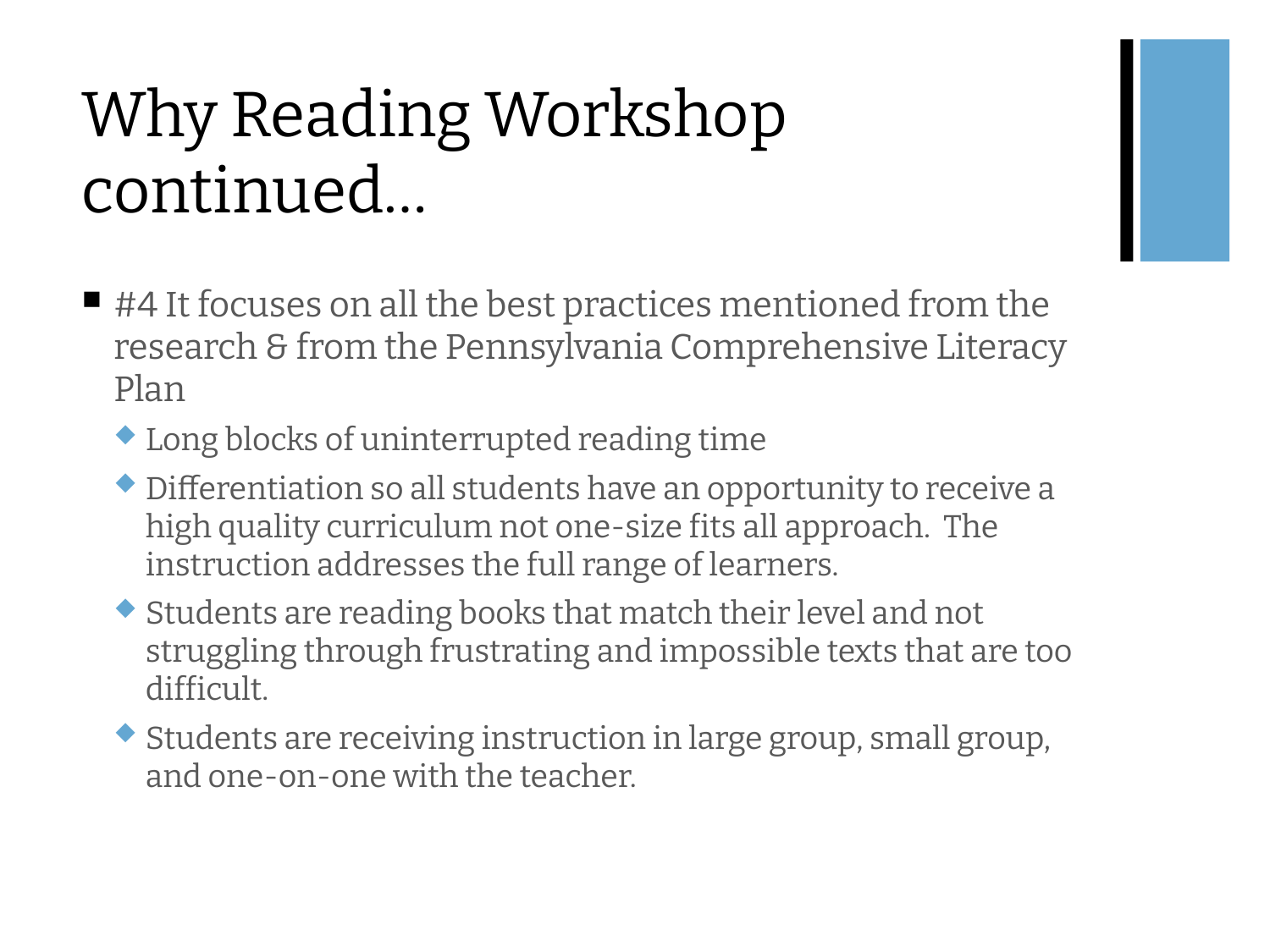

# Why Reading Workshop continued…
#4 It focuses on all the best practices mentioned from the research & from the Pennsylvania Comprehensive Literacy Plan
Long blocks of uninterrupted reading time
Differentiation so all students have an opportunity to receive a high quality curriculum not one-size fits all approach.  The instruction addresses the full range of learners.
Students are reading books that match their level and not struggling through frustrating and impossible texts that are too difficult.
Students are receiving instruction in large group, small group, and one-on-one with the teacher.